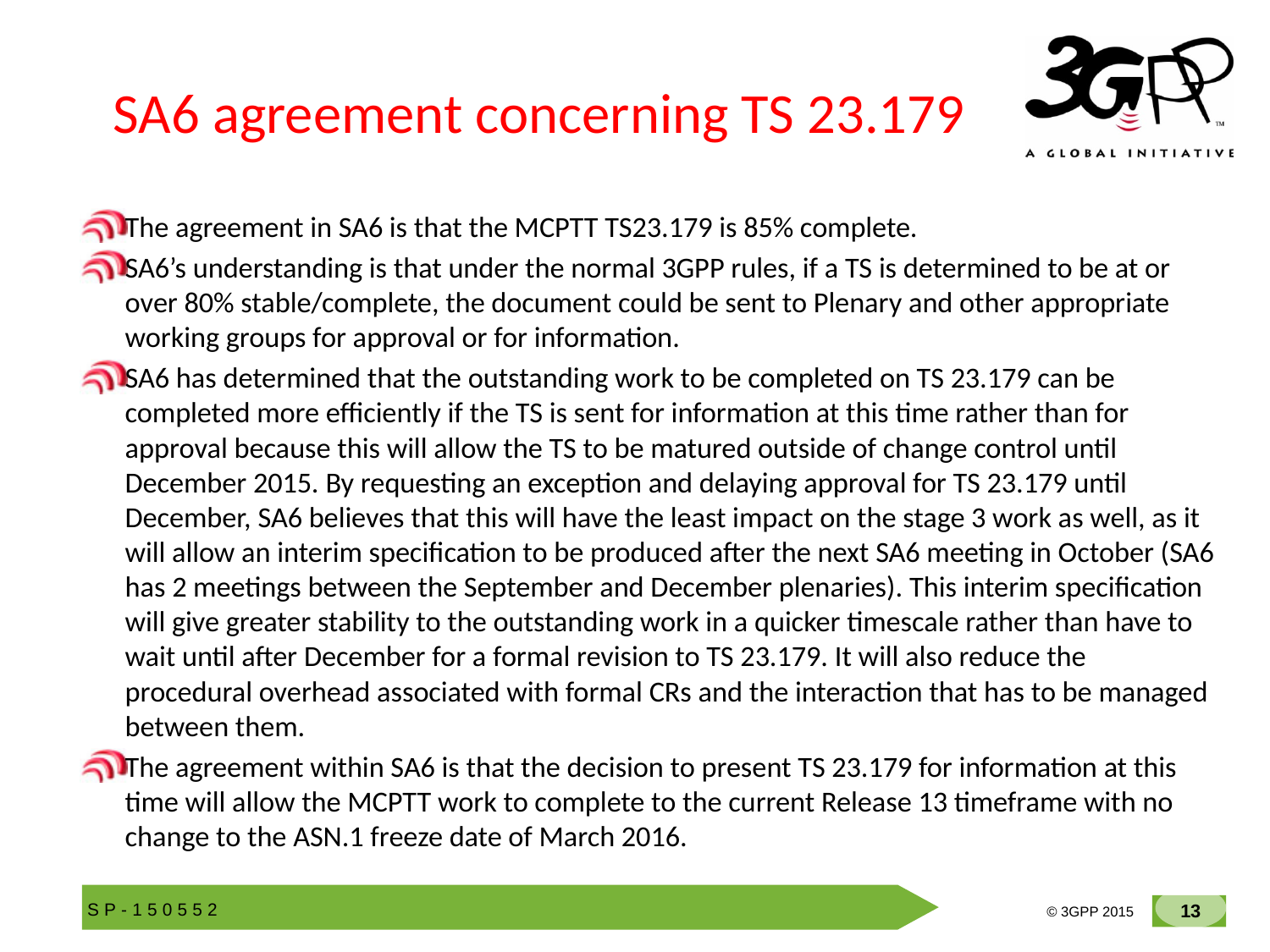

# SA6 agreement concerning TS 23.179
The agreement in SA6 is that the MCPTT TS23.179 is 85% complete.
SA6’s understanding is that under the normal 3GPP rules, if a TS is determined to be at or over 80% stable/complete, the document could be sent to Plenary and other appropriate working groups for approval or for information.
SA6 has determined that the outstanding work to be completed on TS 23.179 can be completed more efficiently if the TS is sent for information at this time rather than for approval because this will allow the TS to be matured outside of change control until December 2015. By requesting an exception and delaying approval for TS 23.179 until December, SA6 believes that this will have the least impact on the stage 3 work as well, as it will allow an interim specification to be produced after the next SA6 meeting in October (SA6 has 2 meetings between the September and December plenaries). This interim specification will give greater stability to the outstanding work in a quicker timescale rather than have to wait until after December for a formal revision to TS 23.179. It will also reduce the procedural overhead associated with formal CRs and the interaction that has to be managed between them.
The agreement within SA6 is that the decision to present TS 23.179 for information at this time will allow the MCPTT work to complete to the current Release 13 timeframe with no change to the ASN.1 freeze date of March 2016.